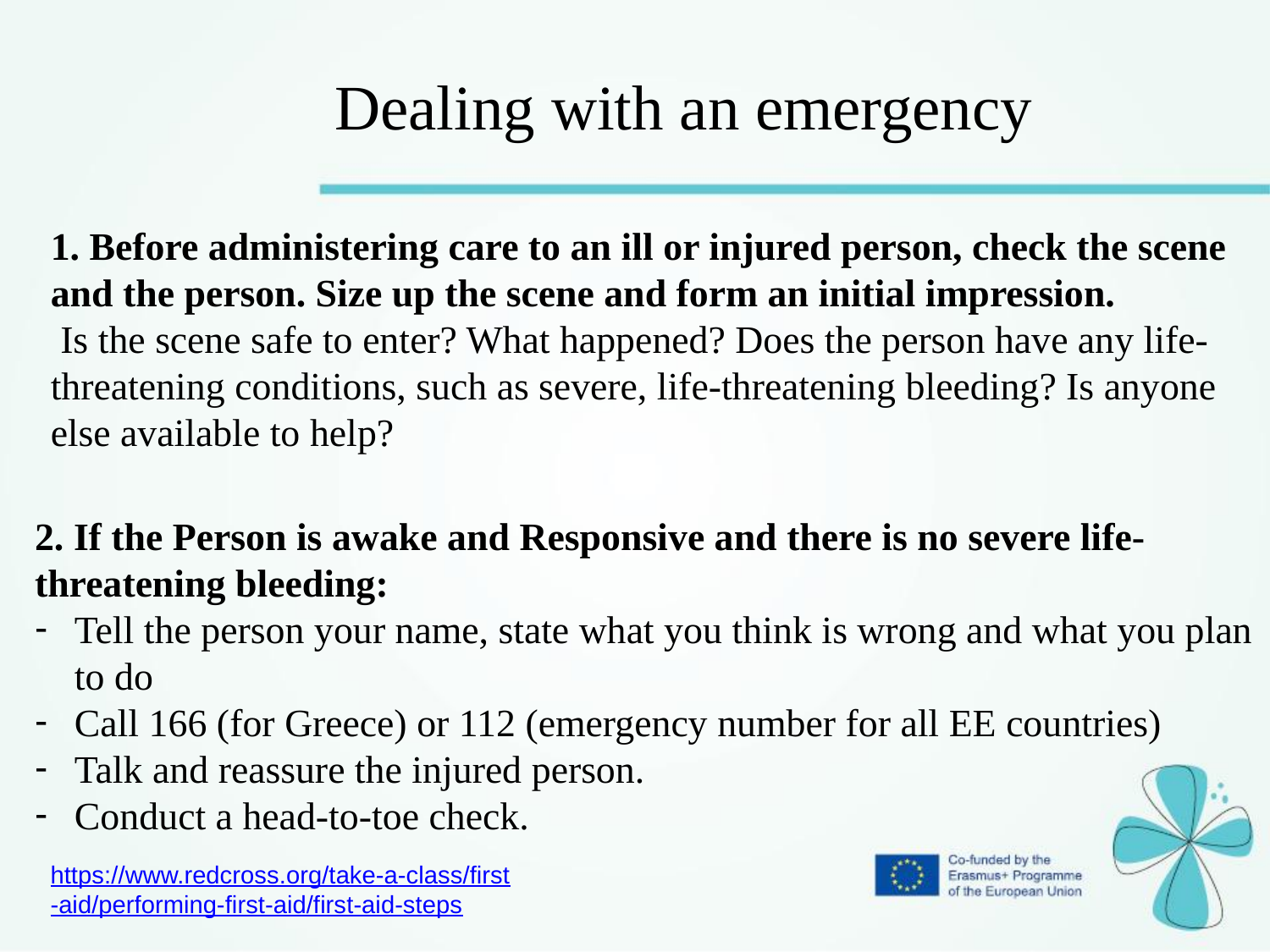

Dealing with an emergency
1. Before administering care to an ill or injured person, check the scene and the person. Size up the scene and form an initial impression.
 Is the scene safe to enter? What happened? Does the person have any life-threatening conditions, such as severe, life-threatening bleeding? Is anyone else available to help?
2. If the Person is awake and Responsive and there is no severe life-threatening bleeding:
Tell the person your name, state what you think is wrong and what you plan to do
Call 166 (for Greece) or 112 (emergency number for all EE countries)
Talk and reassure the injured person.
Conduct a head-to-toe check.
https://www.redcross.org/take-a-class/first-aid/performing-first-aid/first-aid-steps